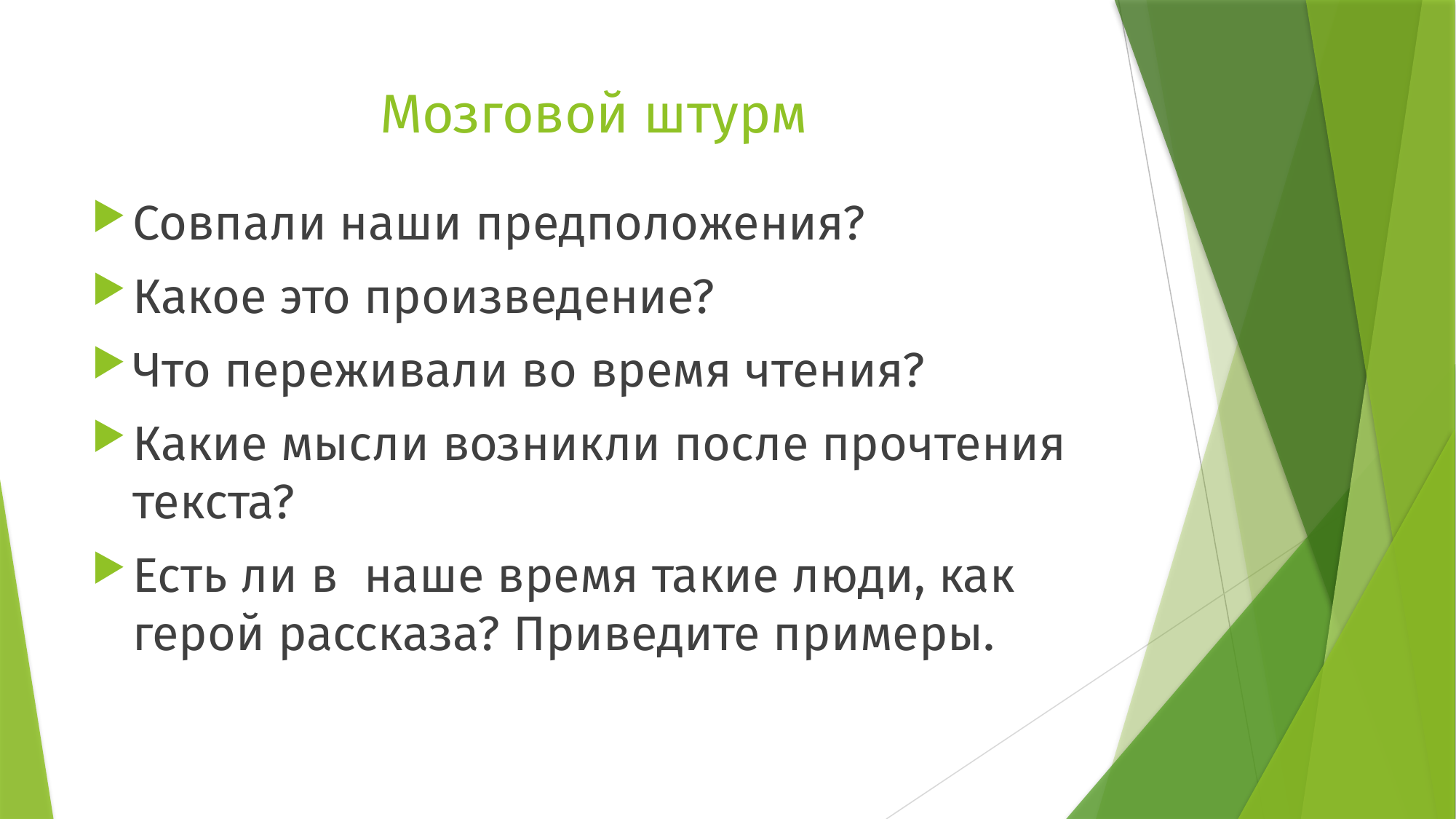

# Мозговой штурм
Совпали наши предположения?
Какое это произведение?
Что переживали во время чтения?
Какие мысли возникли после прочтения текста?
Есть ли в  наше время такие люди, как герой рассказа? Приведите примеры.